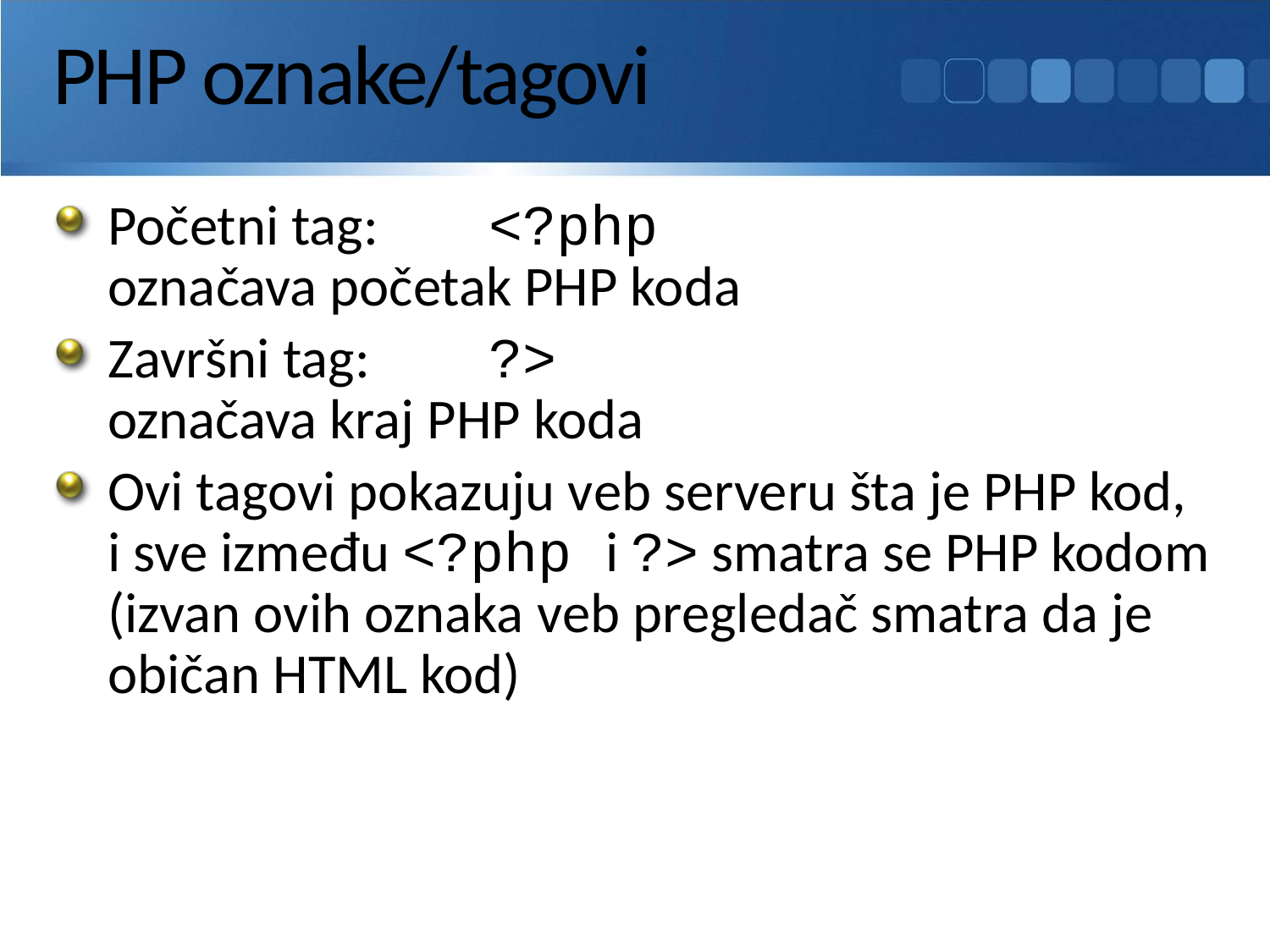

# PHP oznake/tagovi
Početni tag:	<?php
označava početak PHP koda
Završni tag:	?>
označava kraj PHP koda
Ovi tagovi pokazuju veb serveru šta je PHP kod,
i sve između <?php i ?> smatra se PHP kodom (izvan ovih oznaka veb pregledač smatra da je običan HTML kod)